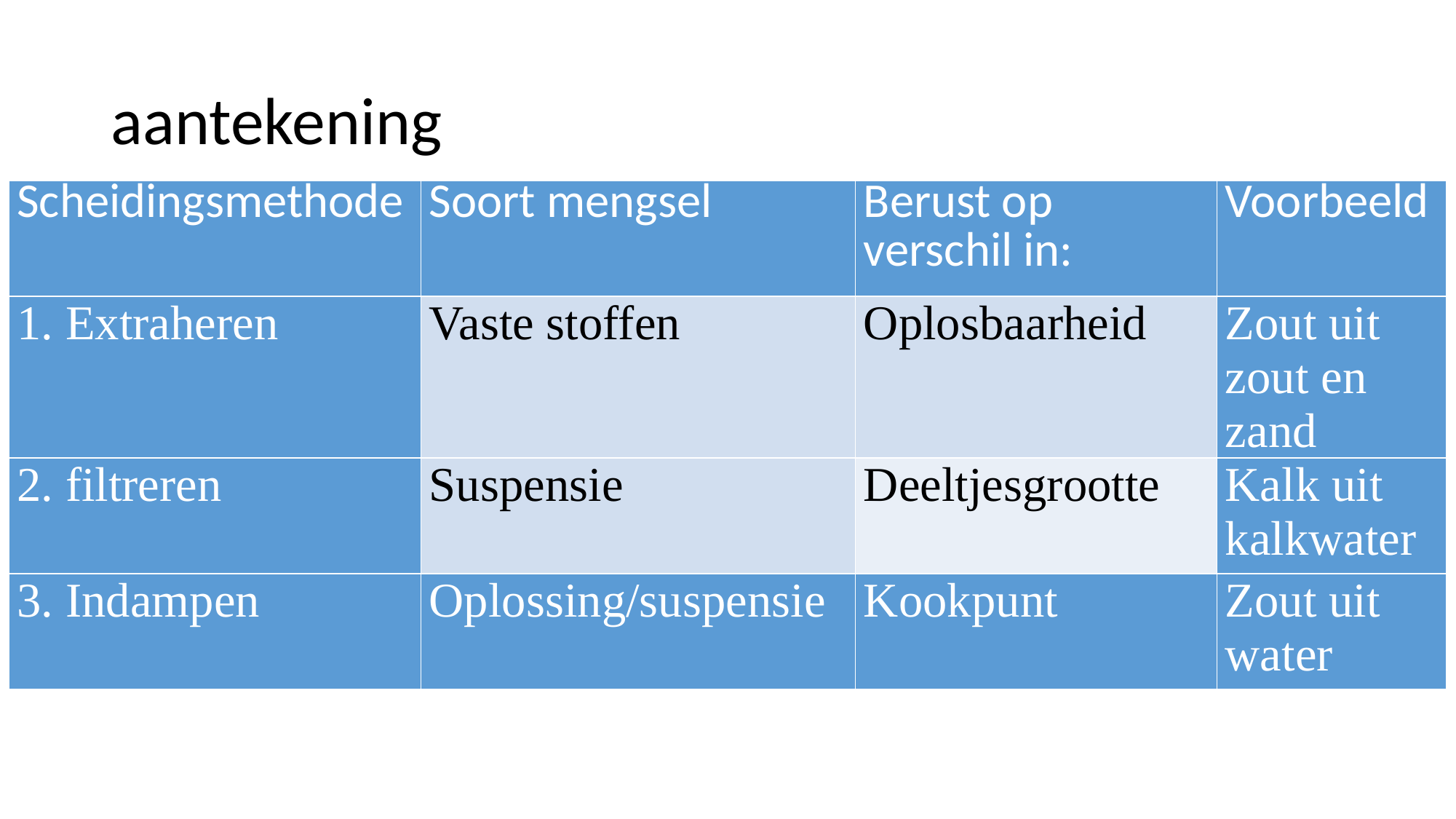

# aantekening
| Scheidingsmethode | Soort mengsel | Berust op verschil in: | Voorbeeld |
| --- | --- | --- | --- |
| 1. Extraheren | Vaste stoffen | Oplosbaarheid | Zout uit zout en zand |
| 2. filtreren | Suspensie | Deeltjesgrootte | Kalk uit kalkwater |
| 3. Indampen | Oplossing/suspensie | Kookpunt | Zout uit water |